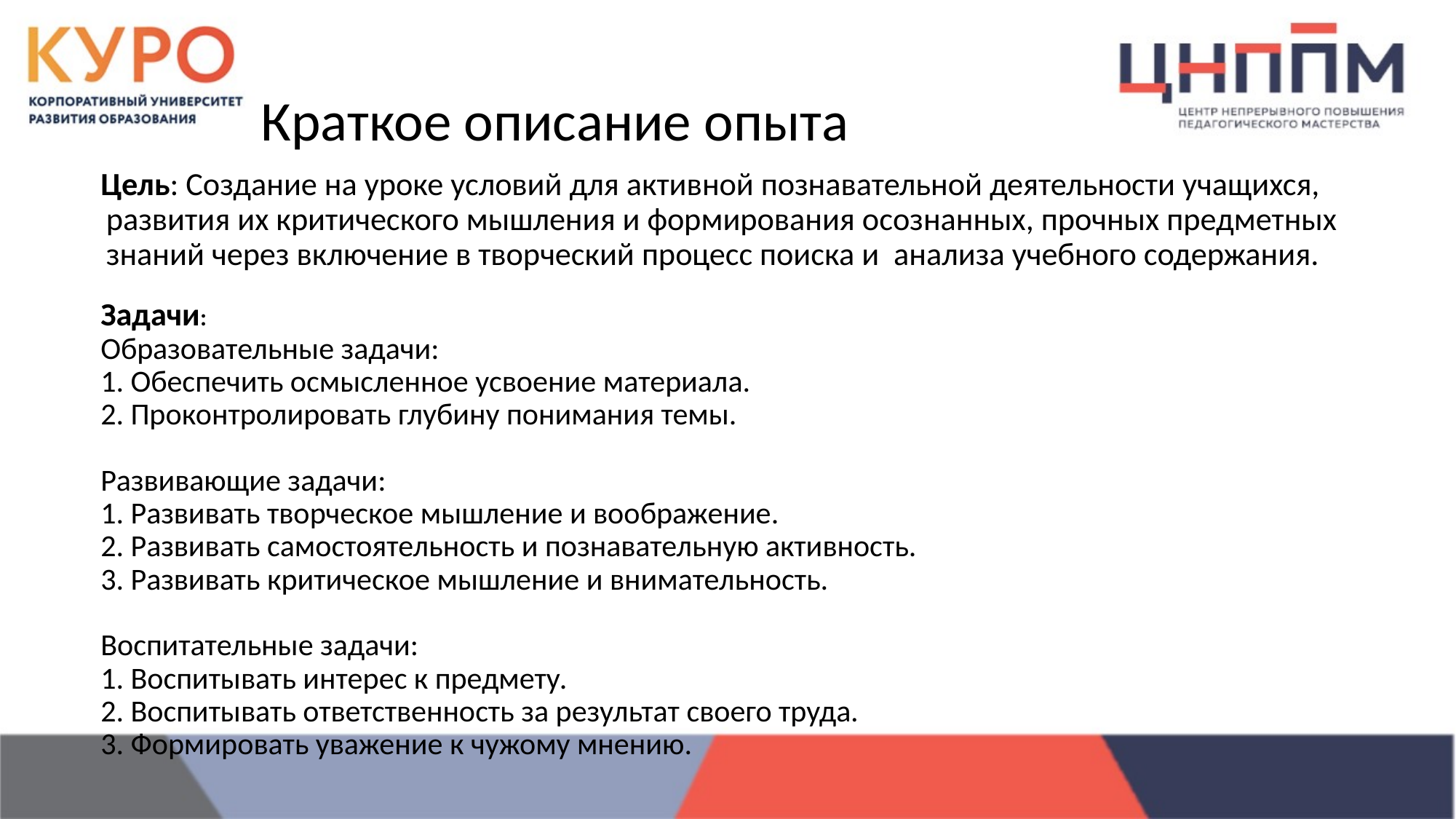

# Краткое описание опыта
Цель: Создание на уроке условий для активной познавательной деятельности учащихся, развития их критического мышления и формирования осознанных, прочных предметных знаний через включение в творческий процесс поиска и  анализа учебного содержания.

Задачи:
Образовательные задачи:
1. Обеспечить осмысленное усвоение материала.
2. Проконтролировать глубину понимания темы.

Развивающие задачи:
1. Развивать творческое мышление и воображение.
2. Развивать самостоятельность и познавательную активность.
3. Развивать критическое мышление и внимательность.

Воспитательные задачи:
1. Воспитывать интерес к предмету.
2. Воспитывать ответственность за результат своего труда.
3. Формировать уважение к чужому мнению.